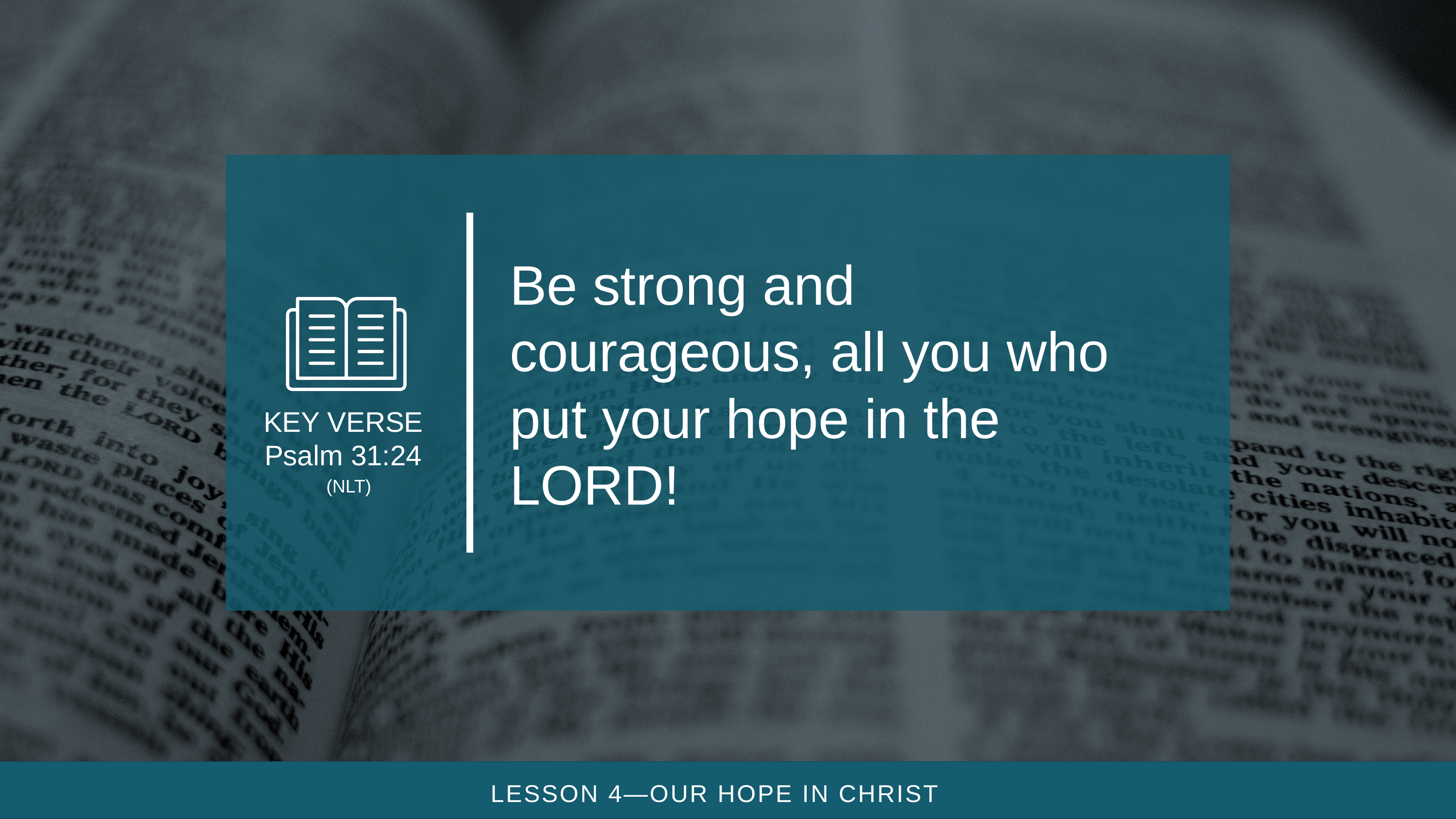

Be strong and courageous, all you who put your hope in the Lord!
(NLT)